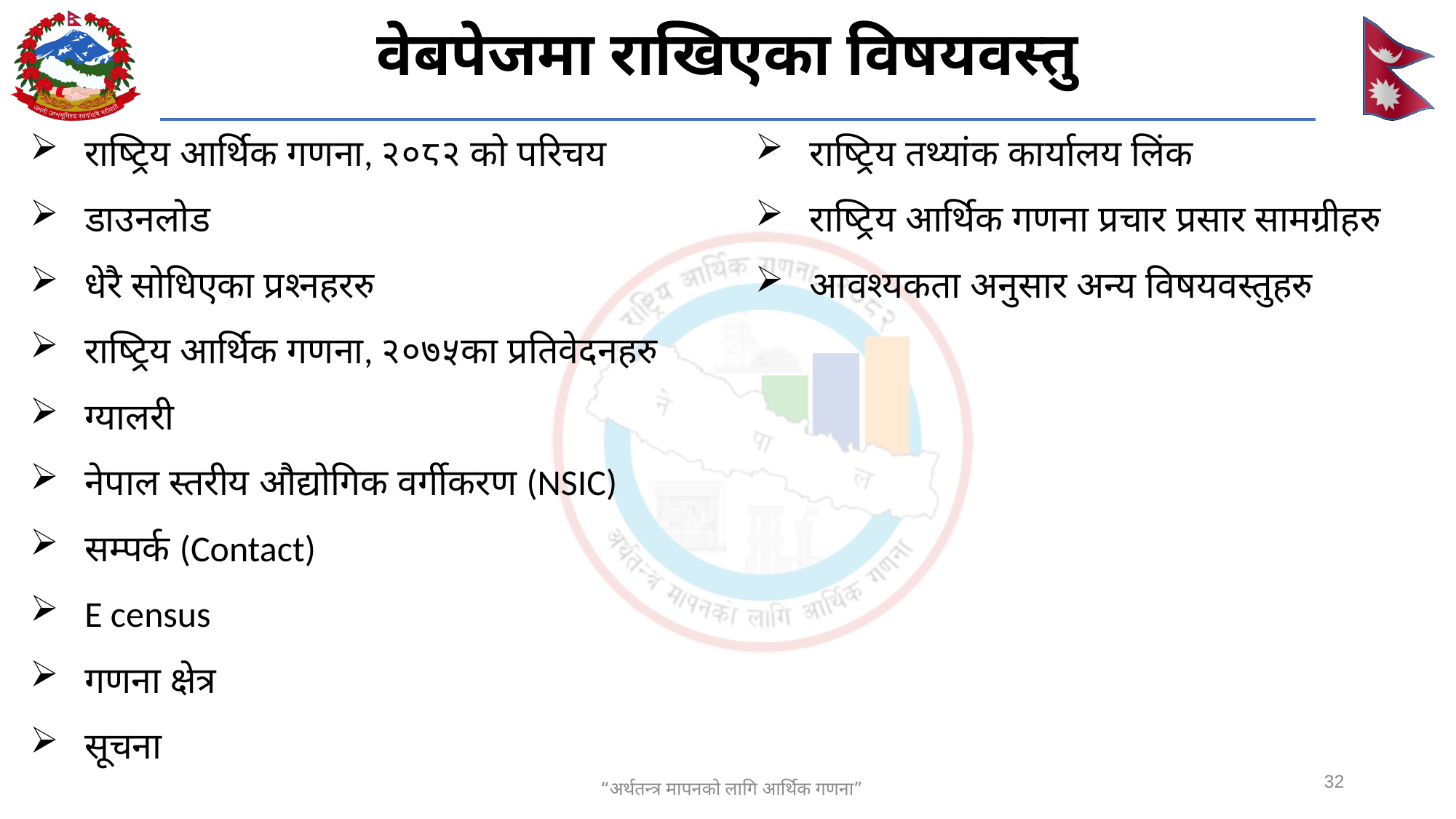

# वेबपेजमा राखिएका विषयवस्तु
राष्ट्रिय आर्थिक गणना, २०८२ को परिचय
डाउनलोड
धेरै सोधिएका प्रश्नहररु
राष्ट्रिय आर्थिक गणना, २०७५का प्रतिवेदनहरु
ग्यालरी
नेपाल स्तरीय औद्योगिक वर्गीकरण (NSIC)
सम्पर्क (Contact)
E census
गणना क्षेत्र
सूचना
राष्ट्रिय तथ्यांक कार्यालय लिंक
राष्ट्रिय आर्थिक गणना प्रचार प्रसार सामग्रीहरु
आवश्यकता अनुसार अन्य विषयवस्तुहरु

32
“अर्थतन्त्र मापनको लागि आर्थिक गणना”